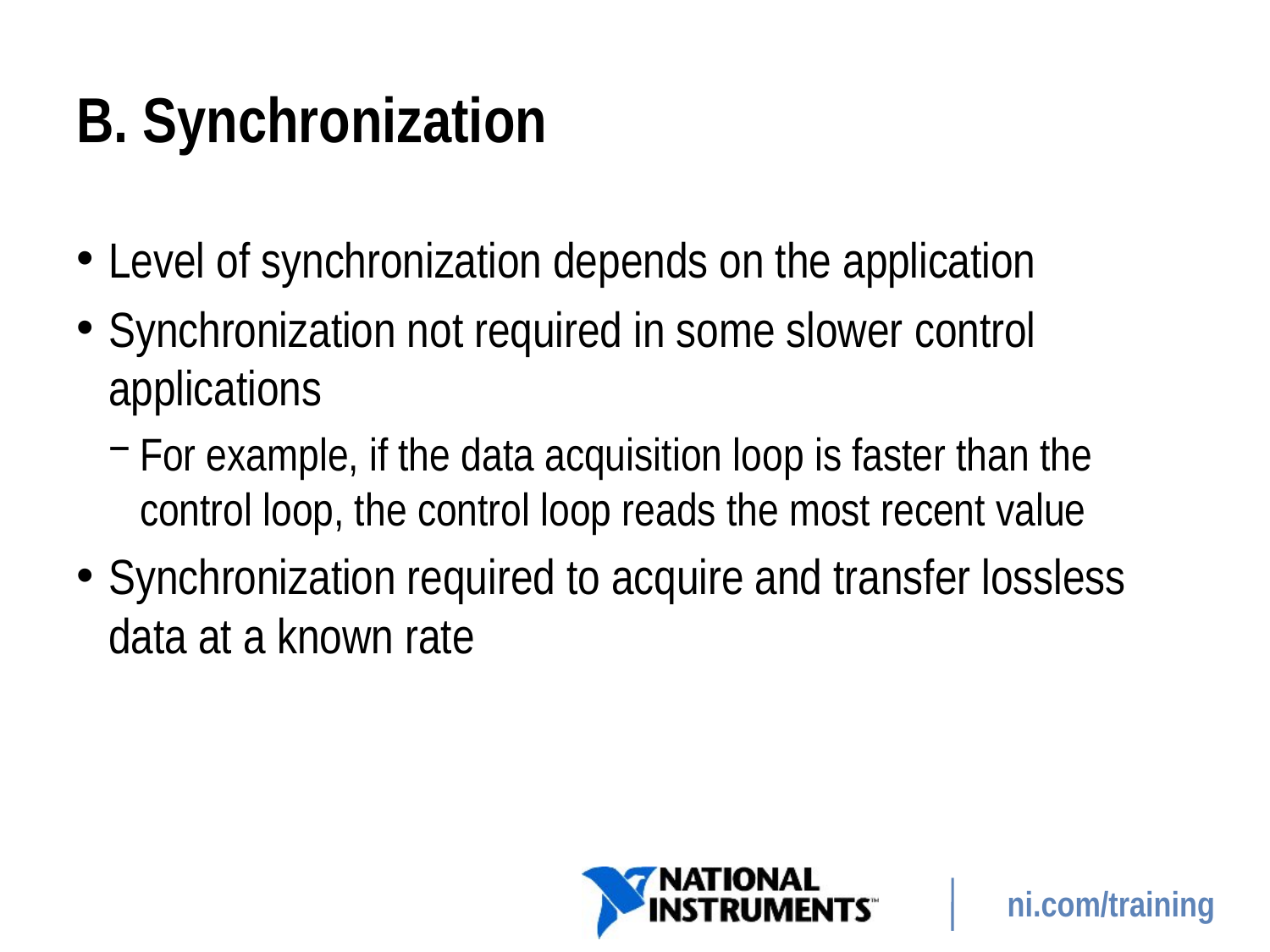

# B. Synchronization
Level of synchronization depends on the application
Synchronization not required in some slower control applications
For example, if the data acquisition loop is faster than the control loop, the control loop reads the most recent value
Synchronization required to acquire and transfer lossless data at a known rate